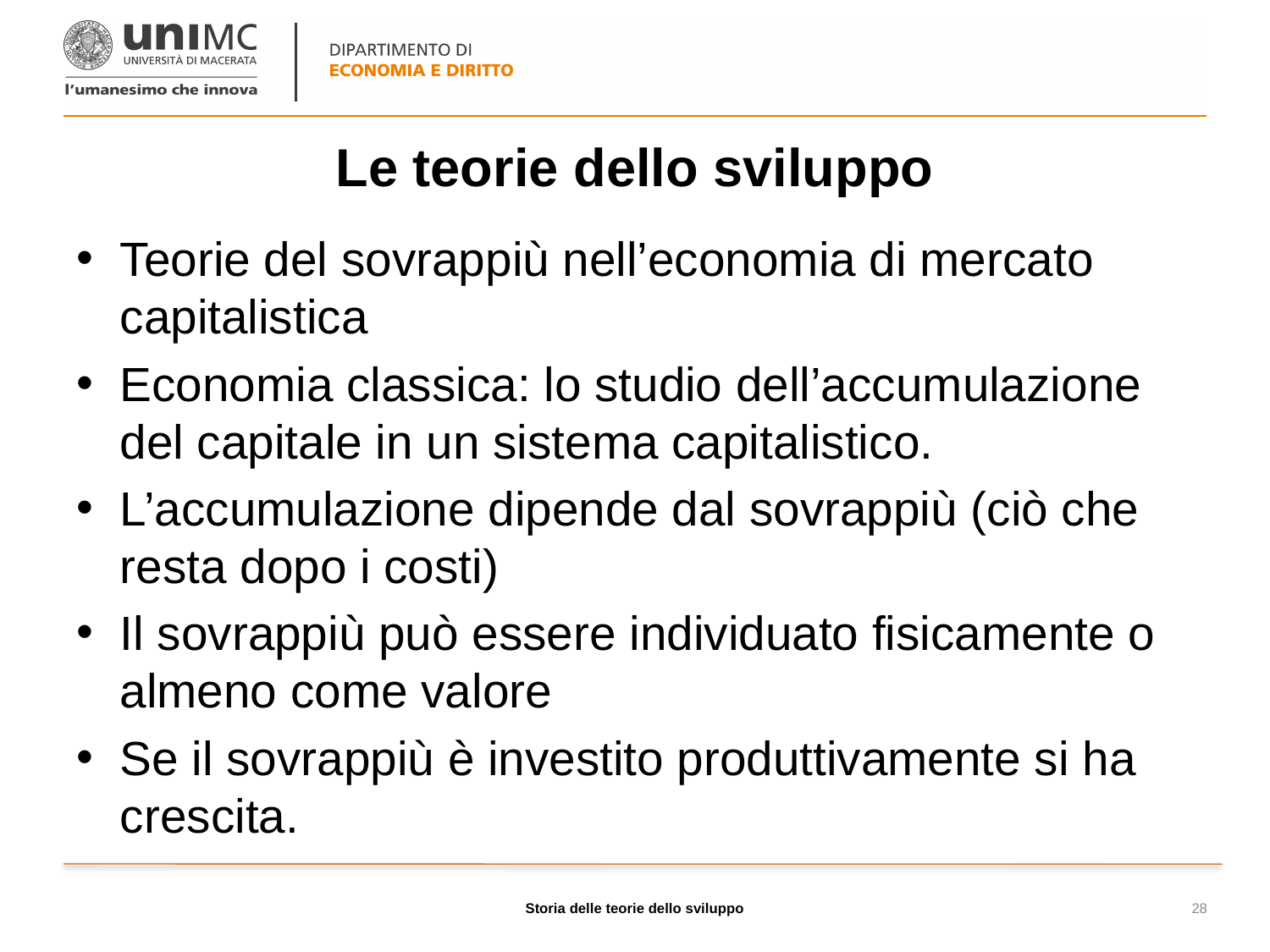

# Le teorie dello sviluppo
Teorie del sovrappiù nell’economia di mercato capitalistica
Economia classica: lo studio dell’accumulazione del capitale in un sistema capitalistico.
L’accumulazione dipende dal sovrappiù (ciò che resta dopo i costi)
Il sovrappiù può essere individuato fisicamente o almeno come valore
Se il sovrappiù è investito produttivamente si ha crescita.
Storia delle teorie dello sviluppo
28